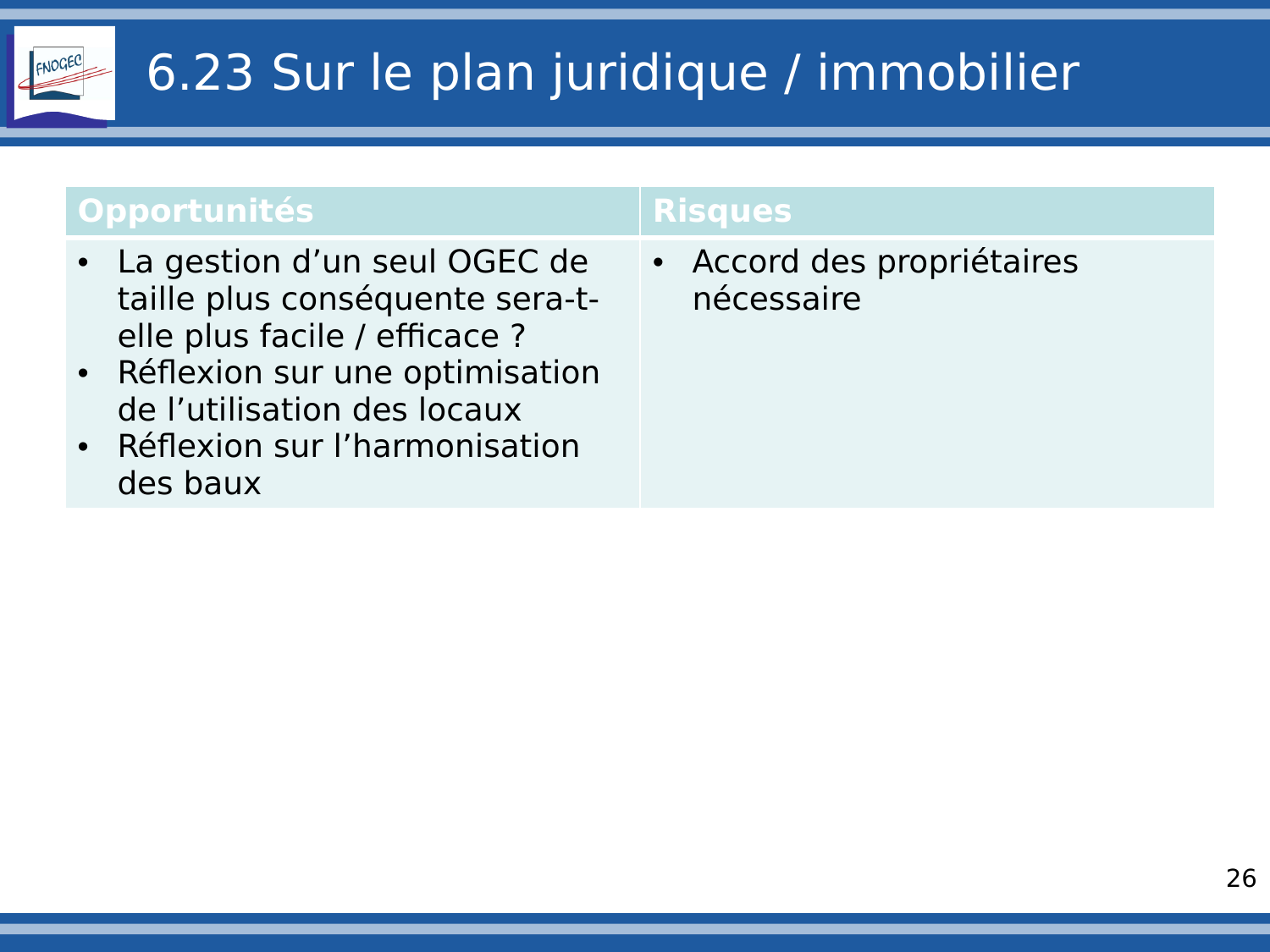

# 6.23 Sur le plan juridique / immobilier
| Opportunités | Risques |
| --- | --- |
| La gestion d’un seul OGEC de taille plus conséquente sera-t-elle plus facile / efficace ? Réflexion sur une optimisation de l’utilisation des locaux Réflexion sur l’harmonisation des baux | Accord des propriétaires nécessaire |
26